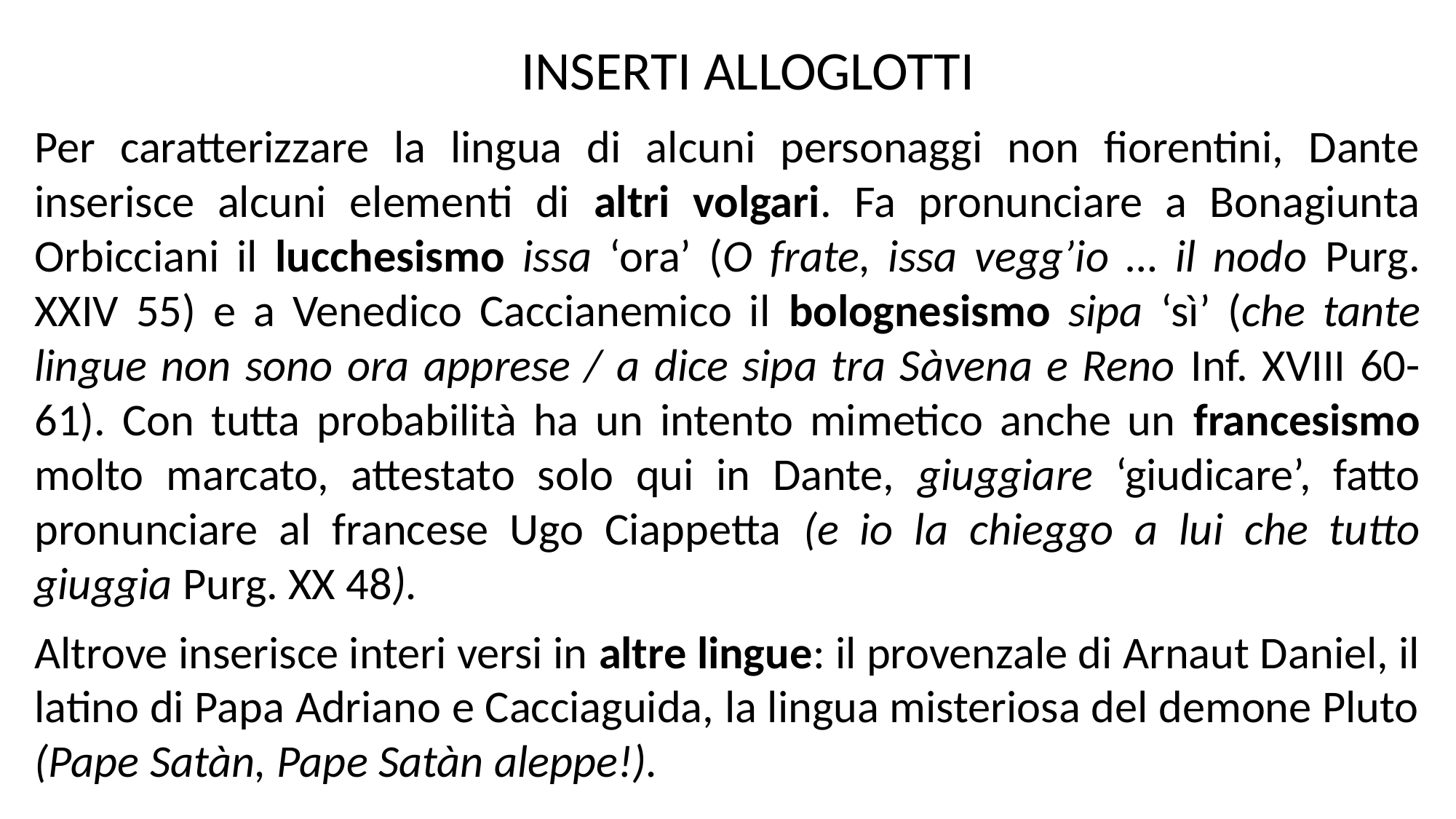

INSERTI ALLOGLOTTI
Per caratterizzare la lingua di alcuni personaggi non fiorentini, Dante inserisce alcuni elementi di altri volgari. Fa pronunciare a Bonagiunta Orbicciani il lucchesismo issa ‘ora’ (O frate, issa vegg’io … il nodo Purg. XXIV 55) e a Venedico Caccianemico il bolognesismo sipa ‘sì’ (che tante lingue non sono ora apprese / a dice sipa tra Sàvena e Reno Inf. XVIII 60-61). Con tutta probabilità ha un intento mimetico anche un francesismo molto marcato, attestato solo qui in Dante, giuggiare ‘giudicare’, fatto pronunciare al francese Ugo Ciappetta (e io la chieggo a lui che tutto giuggia Purg. XX 48).

Altrove inserisce interi versi in altre lingue: il provenzale di Arnaut Daniel, il latino di Papa Adriano e Cacciaguida, la lingua misteriosa del demone Pluto (Pape Satàn, Pape Satàn aleppe!).